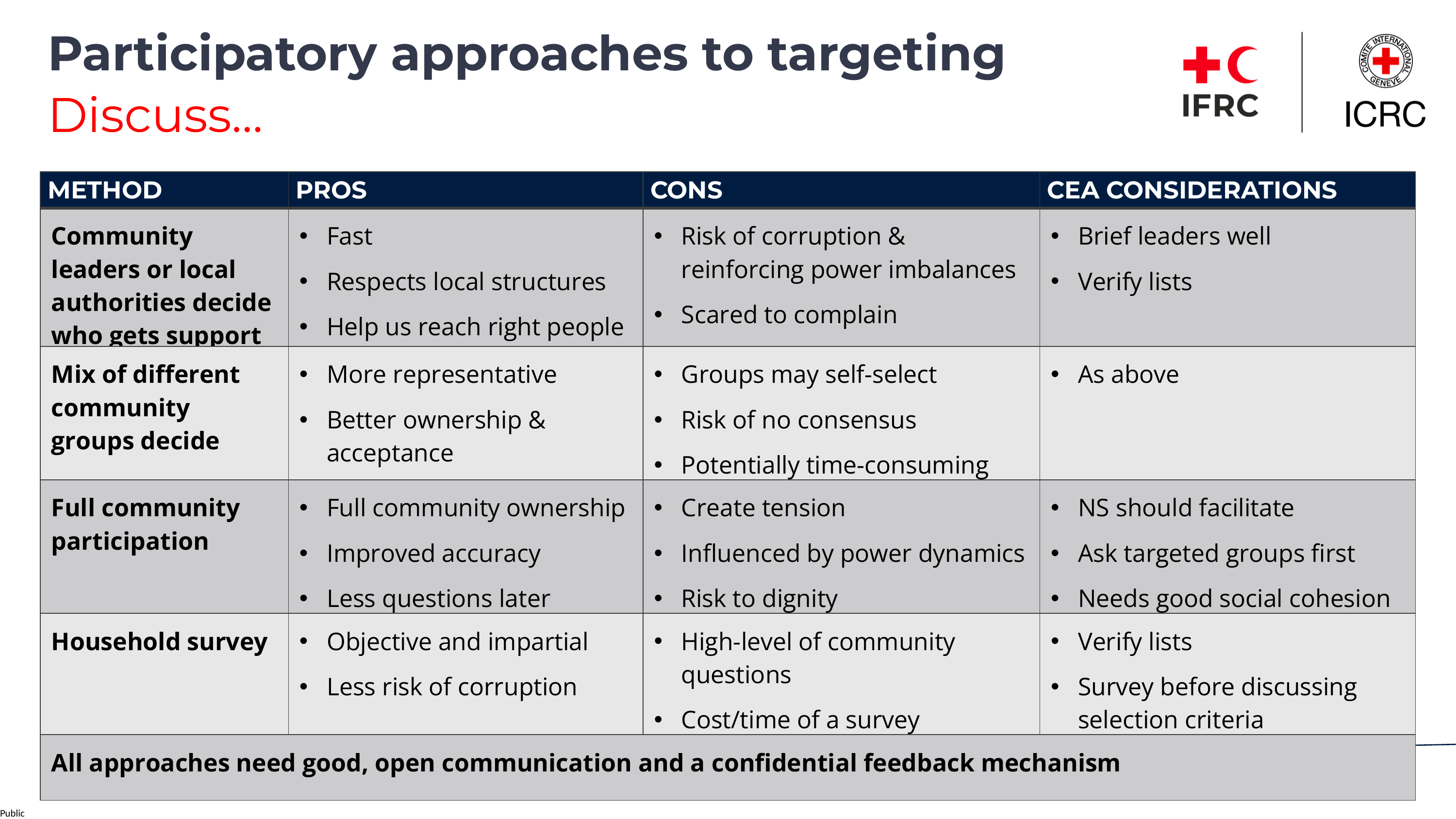

Participatory approaches to targeting
Discuss…
| METHOD | PROS | CONS | CEA CONSIDERATIONS |
| --- | --- | --- | --- |
| Community leaders or local authorities decide who gets support |  |  |  |
| Mix of different community groups decide |  |  |  |
| Full community participation |  |  |  |
| Household survey |  |  |  |
|  |  |  |  |
| METHOD | PROS | CONS | CEA CONSIDERATIONS |
| --- | --- | --- | --- |
| Community leaders or local authorities decide who gets support | Fast Respects local structures Help us reach right people | Risk of corruption & reinforcing power imbalances Scared to complain | Brief leaders well Verify lists |
| Mix of different community groups decide | More representative Better ownership & acceptance | Groups may self-select Risk of no consensus Potentially time-consuming | As above |
| Full community participation | Full community ownership Improved accuracy Less questions later | Create tension Influenced by power dynamics Risk to dignity | NS should facilitate Ask targeted groups first Needs good social cohesion |
| Household survey | Objective and impartial Less risk of corruption | High-level of community questions Cost/time of a survey | Verify lists Survey before discussing selection criteria |
| All approaches need good, open communication and a confidential feedback mechanism |  |  |  |